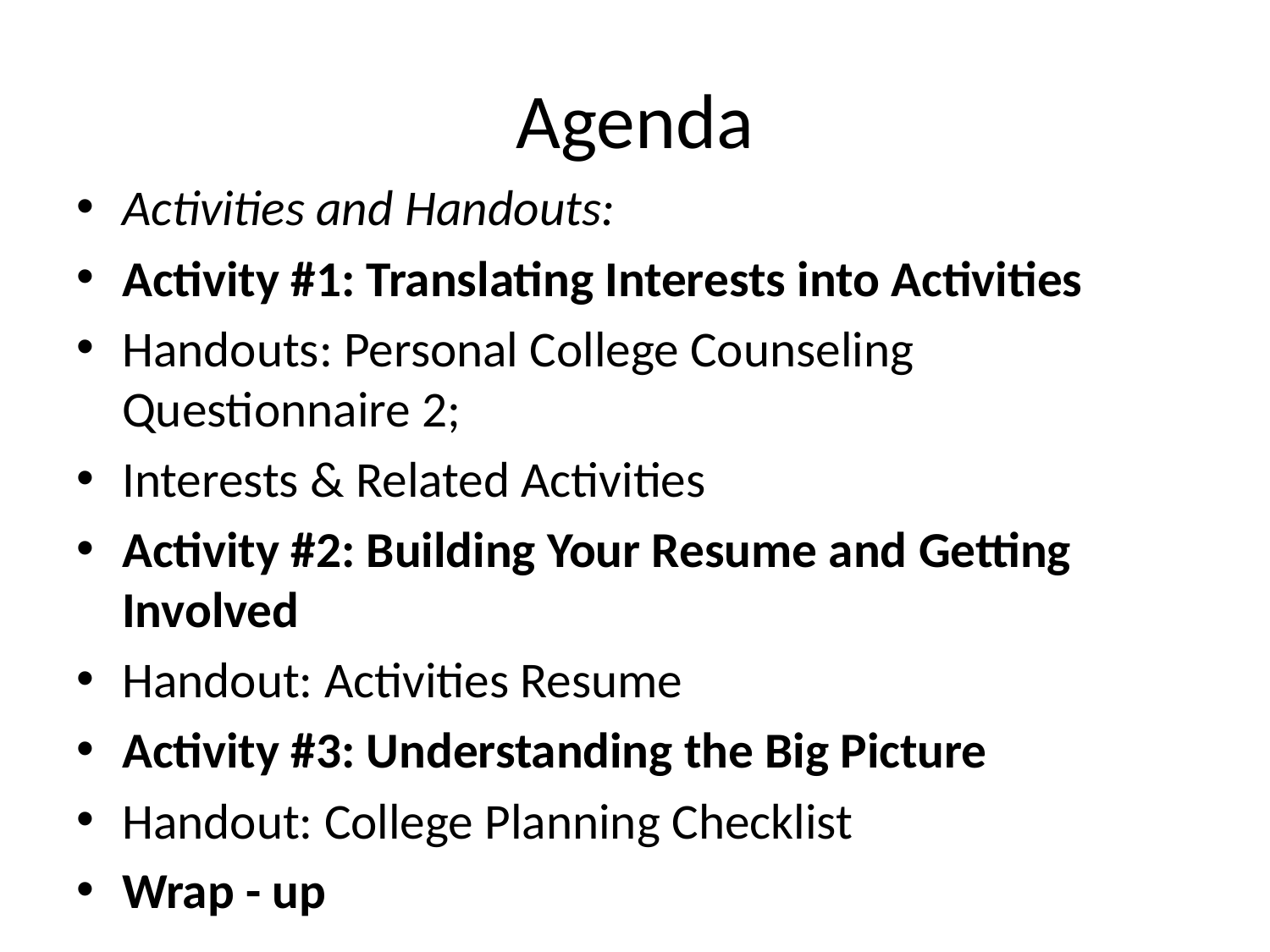

# Agenda
Activities and Handouts:
Activity #1: Translating Interests into Activities
Handouts: Personal College Counseling Questionnaire 2;
Interests & Related Activities
Activity #2: Building Your Resume and Getting Involved
Handout: Activities Resume
Activity #3: Understanding the Big Picture
Handout: College Planning Checklist
Wrap - up